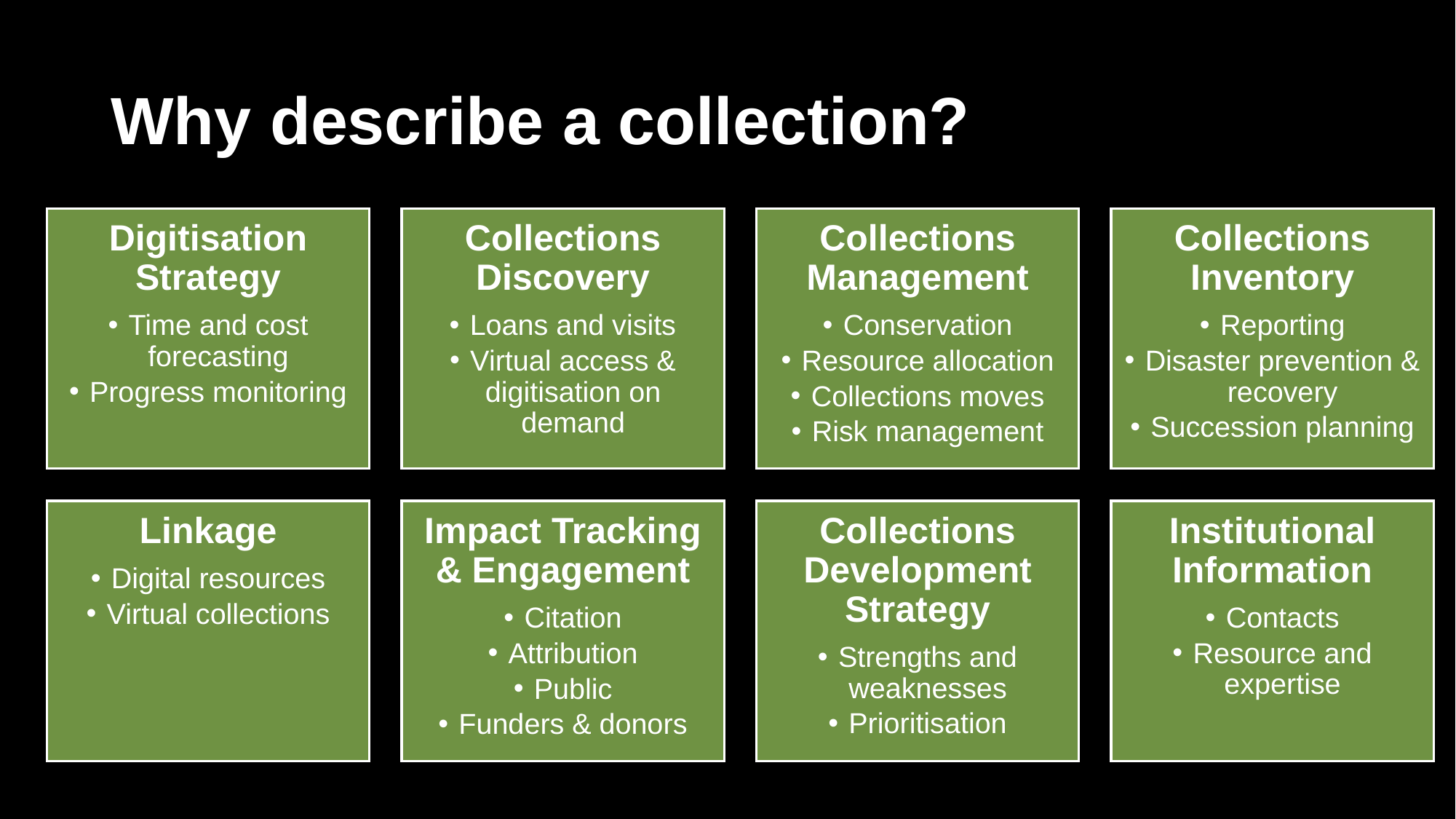

# Why describe a collection?

Digitisation Strategy
Time and cost forecasting
Progress monitoring

Collections Discovery
Loans and visits
Virtual access & digitisation on demand

Collections Management
Conservation
Resource allocation
Collections moves
Risk management

Collections Inventory
Reporting
Disaster prevention & recovery
Succession planning

Linkage
Digital resources
Virtual collections

Impact Tracking & Engagement
Citation
Attribution
Public
Funders & donors

Collections Development Strategy
Strengths and weaknesses
Prioritisation

Institutional Information
Contacts
Resource and expertise